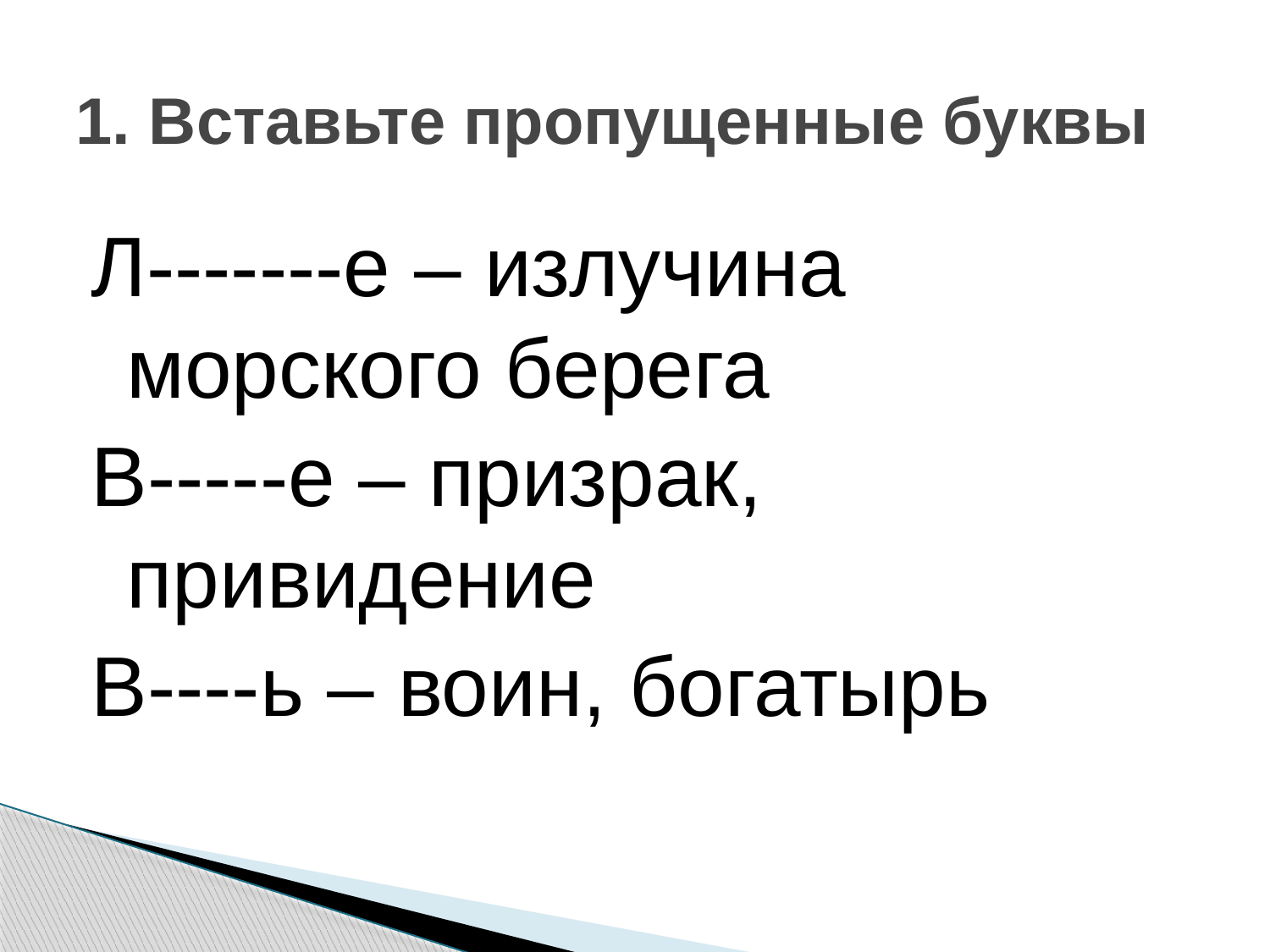

# 1. Вставьте пропущенные буквы
Л-------е – излучина морского берега
В-----е – призрак, привидение
В----ь – воин, богатырь